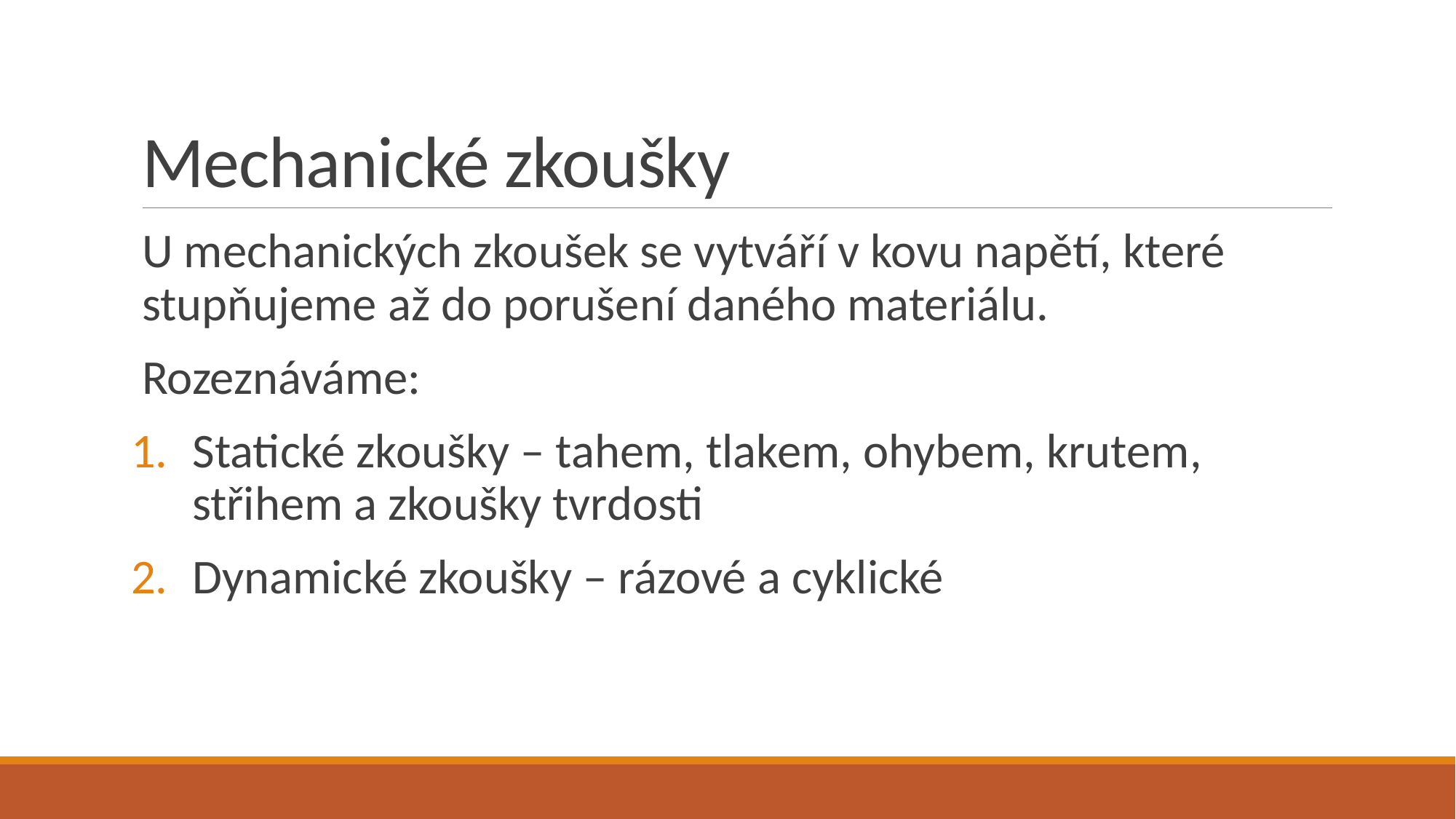

# Mechanické zkoušky
U mechanických zkoušek se vytváří v kovu napětí, které stupňujeme až do porušení daného materiálu.
Rozeznáváme:
Statické zkoušky – tahem, tlakem, ohybem, krutem, střihem a zkoušky tvrdosti
Dynamické zkoušky – rázové a cyklické